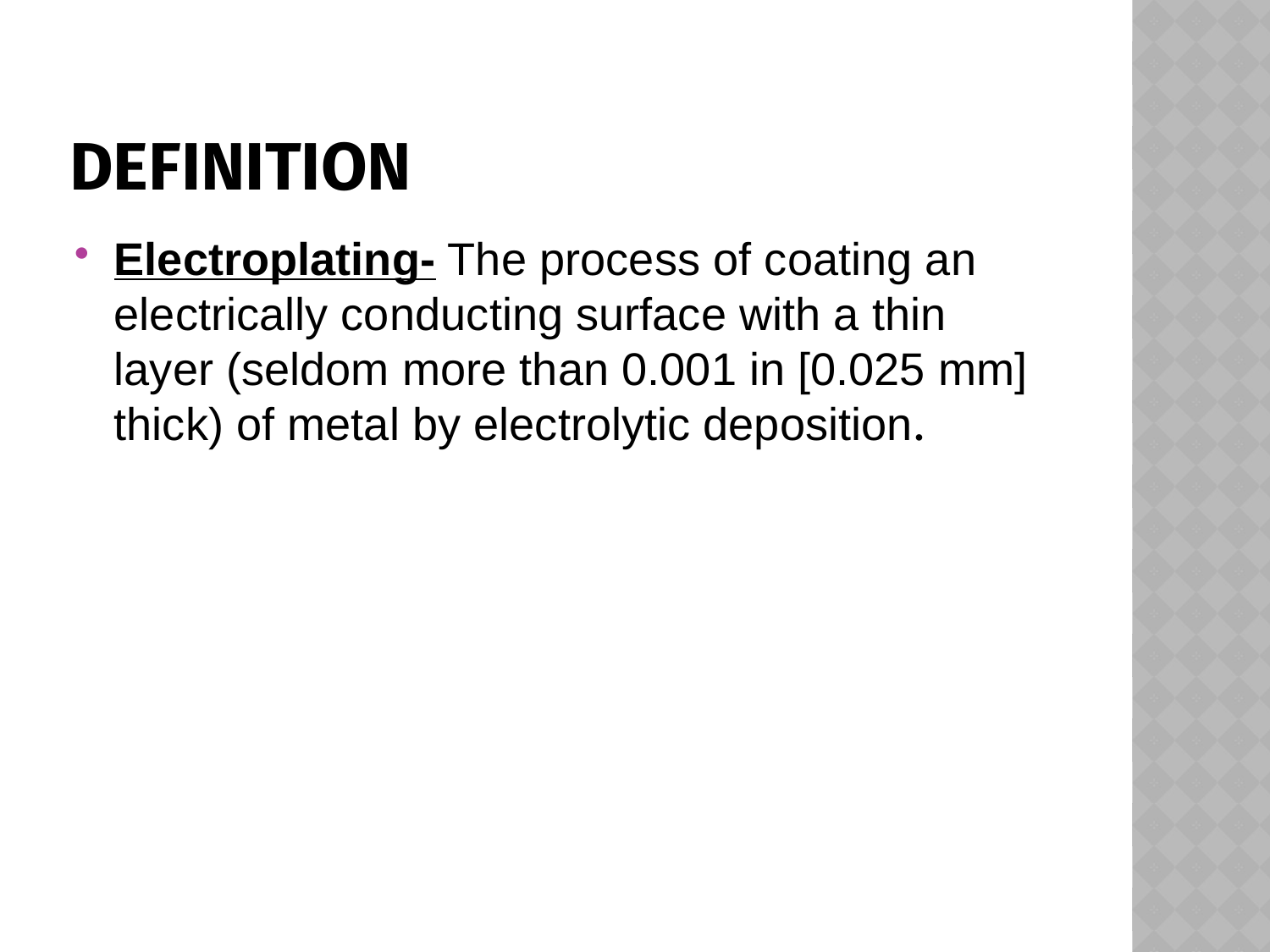

# Definition
Electroplating- The process of coating an electrically conducting surface with a thin layer (seldom more than 0.001 in [0.025 mm] thick) of metal by electrolytic deposition.